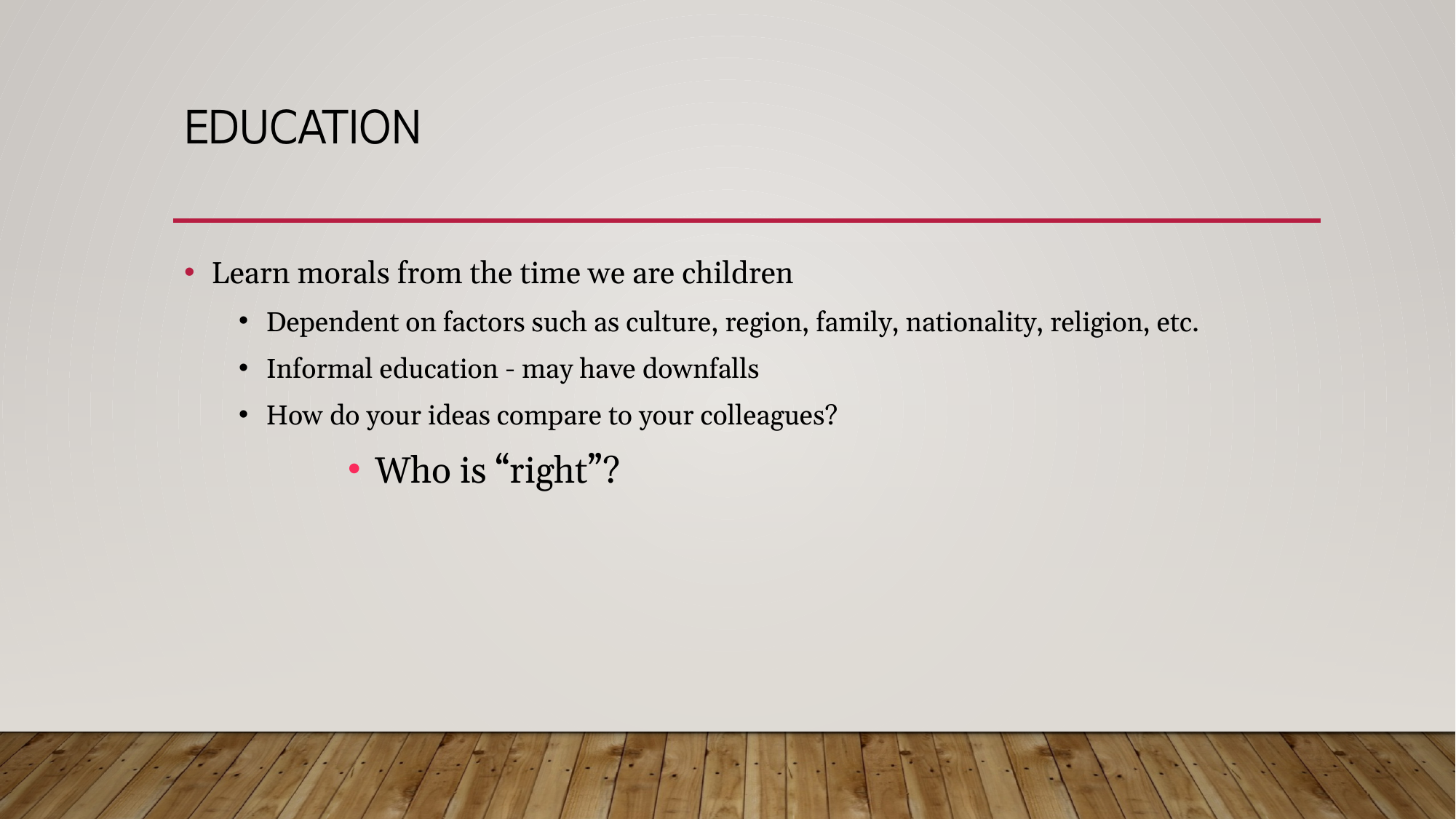

# Education
Learn morals from the time we are children
Dependent on factors such as culture, region, family, nationality, religion, etc.
Informal education - may have downfalls
How do your ideas compare to your colleagues?
Who is “right”?